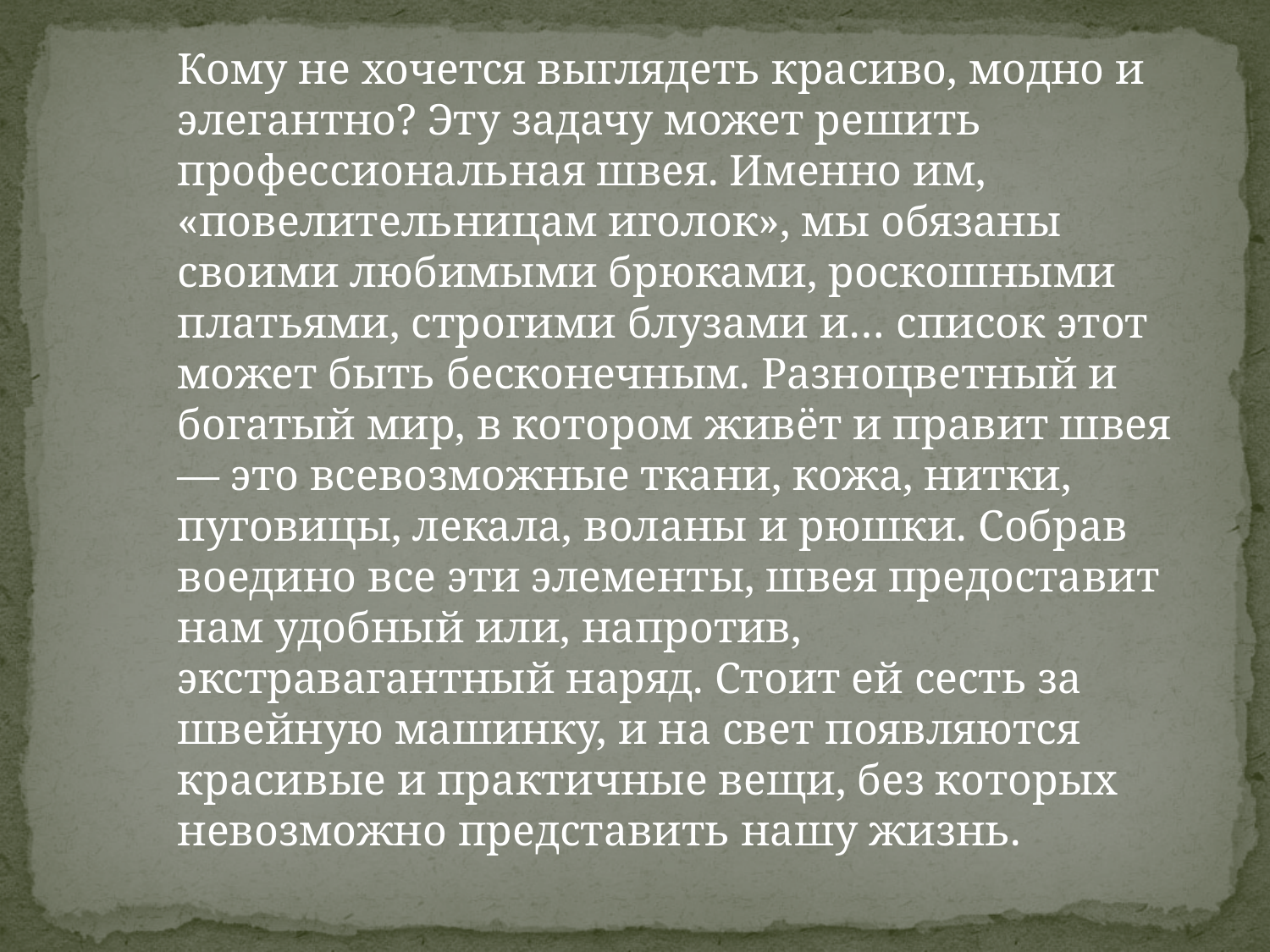

Кому не хочется выглядеть красиво, модно и элегантно? Эту задачу может решить профессиональная швея. Именно им, «повелительницам иголок», мы обязаны своими любимыми брюками, роскошными платьями, строгими блузами и… список этот может быть бесконечным. Разноцветный и богатый мир, в котором живёт и правит швея — это всевозможные ткани, кожа, нитки, пуговицы, лекала, воланы и рюшки. Собрав воедино все эти элементы, швея предоставит нам удобный или, напротив, экстравагантный наряд. Стоит ей сесть за швейную машинку, и на свет появляются красивые и практичные вещи, без которых невозможно представить нашу жизнь.